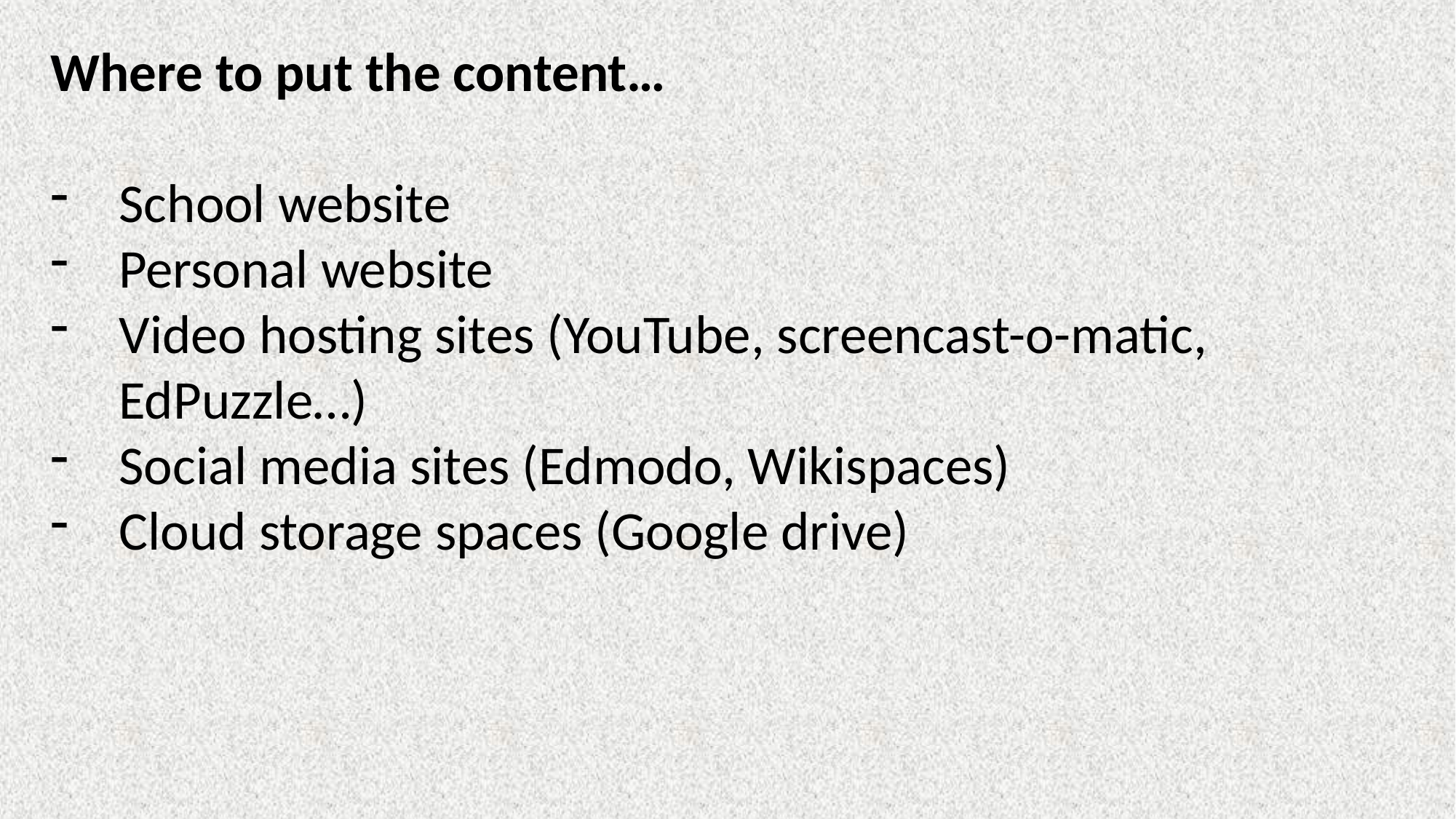

Where to put the content…

School website
Personal website
Video hosting sites (YouTube, screencast-o-matic, EdPuzzle…)
Social media sites (Edmodo, Wikispaces)
Cloud storage spaces (Google drive)